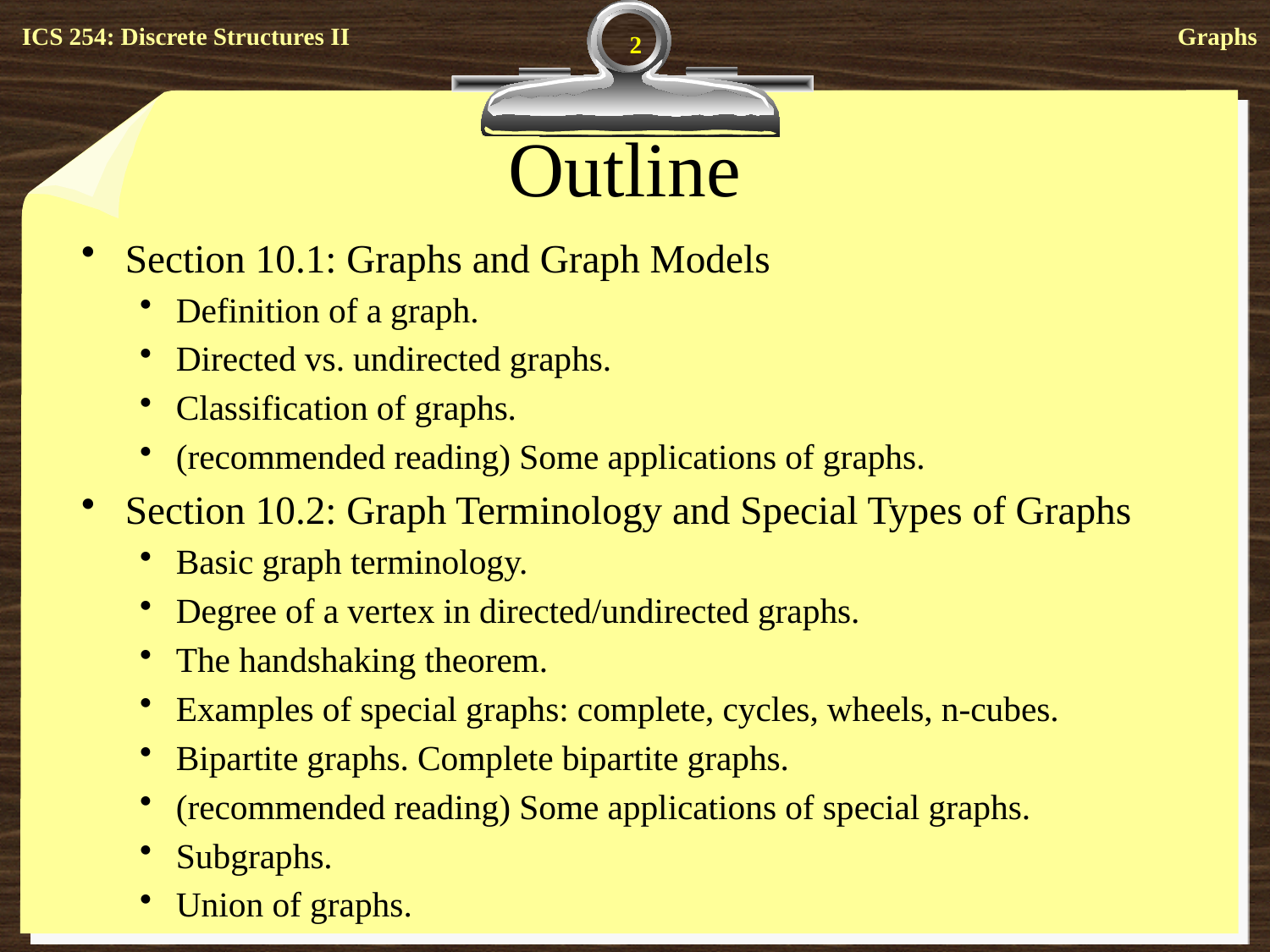

2
# Outline
Section 10.1: Graphs and Graph Models
Definition of a graph.
Directed vs. undirected graphs.
Classification of graphs.
(recommended reading) Some applications of graphs.
Section 10.2: Graph Terminology and Special Types of Graphs
Basic graph terminology.
Degree of a vertex in directed/undirected graphs.
The handshaking theorem.
Examples of special graphs: complete, cycles, wheels, n-cubes.
Bipartite graphs. Complete bipartite graphs.
(recommended reading) Some applications of special graphs.
Subgraphs.
Union of graphs.